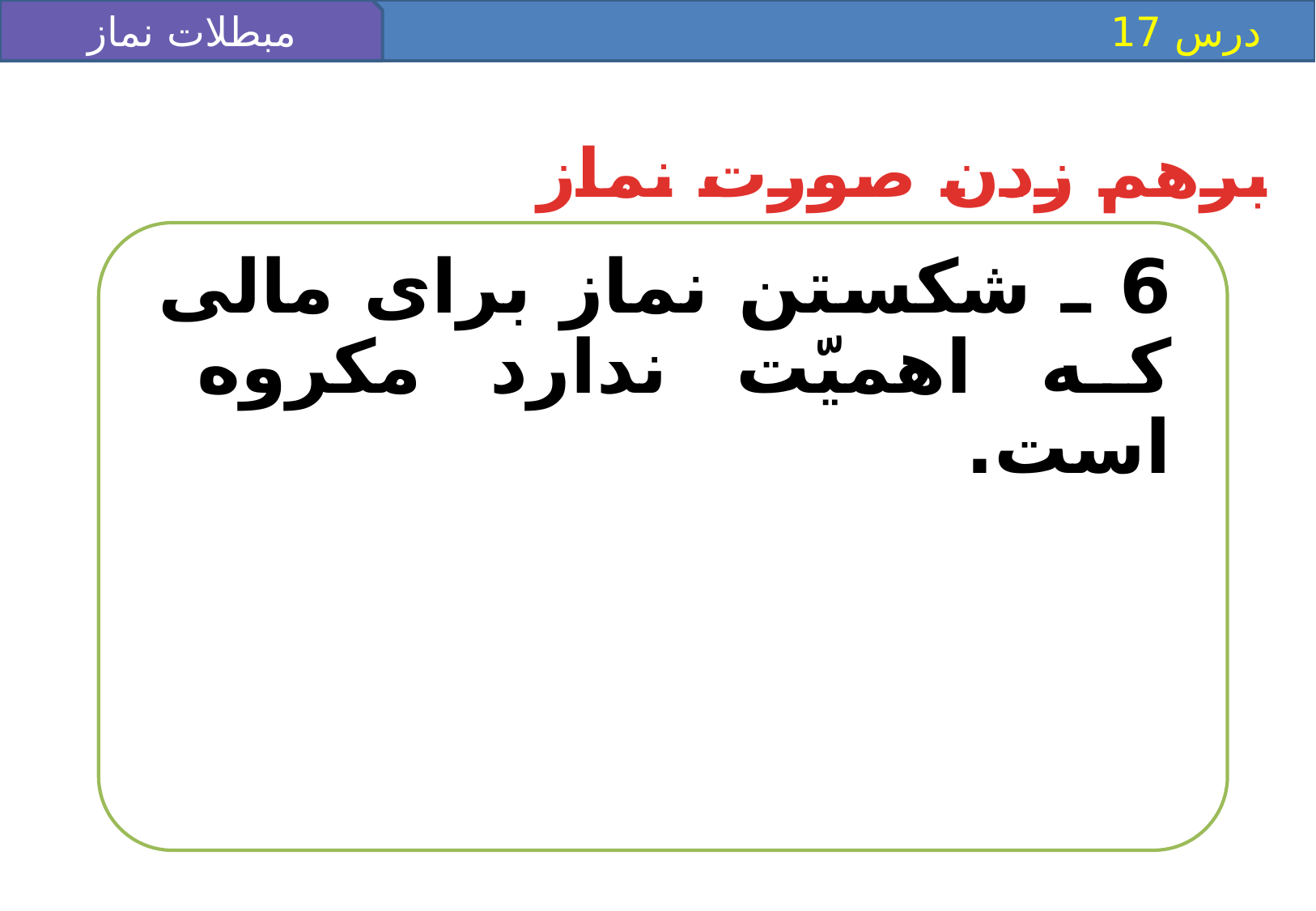

مبطلات نماز
 درس 17
برهم زدن صورت نماز

6 ـ شكستن نماز براى مالى كه اهميّت ندارد مكروه است.